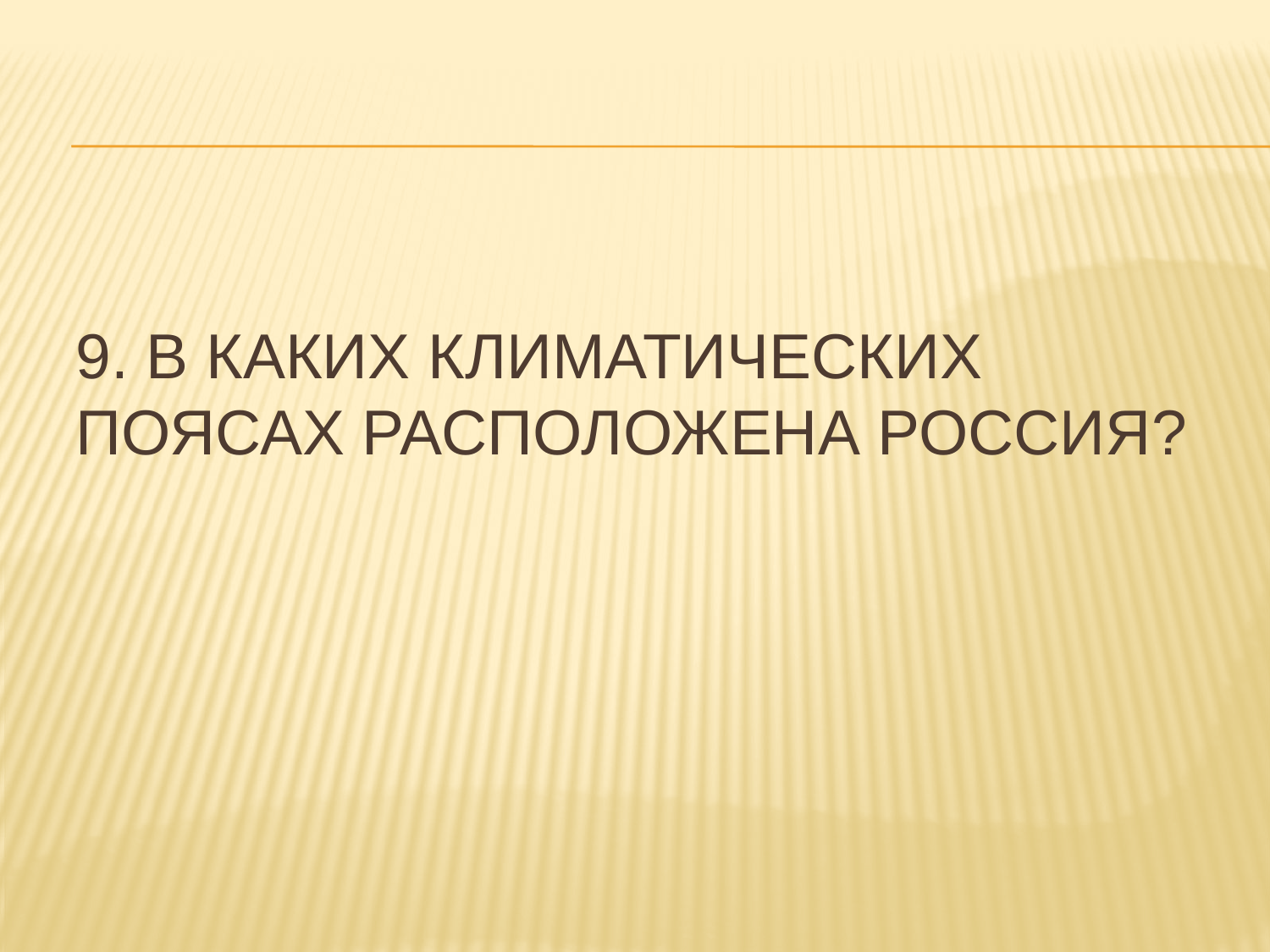

# 9. В каких климатических поясах расположена Россия?